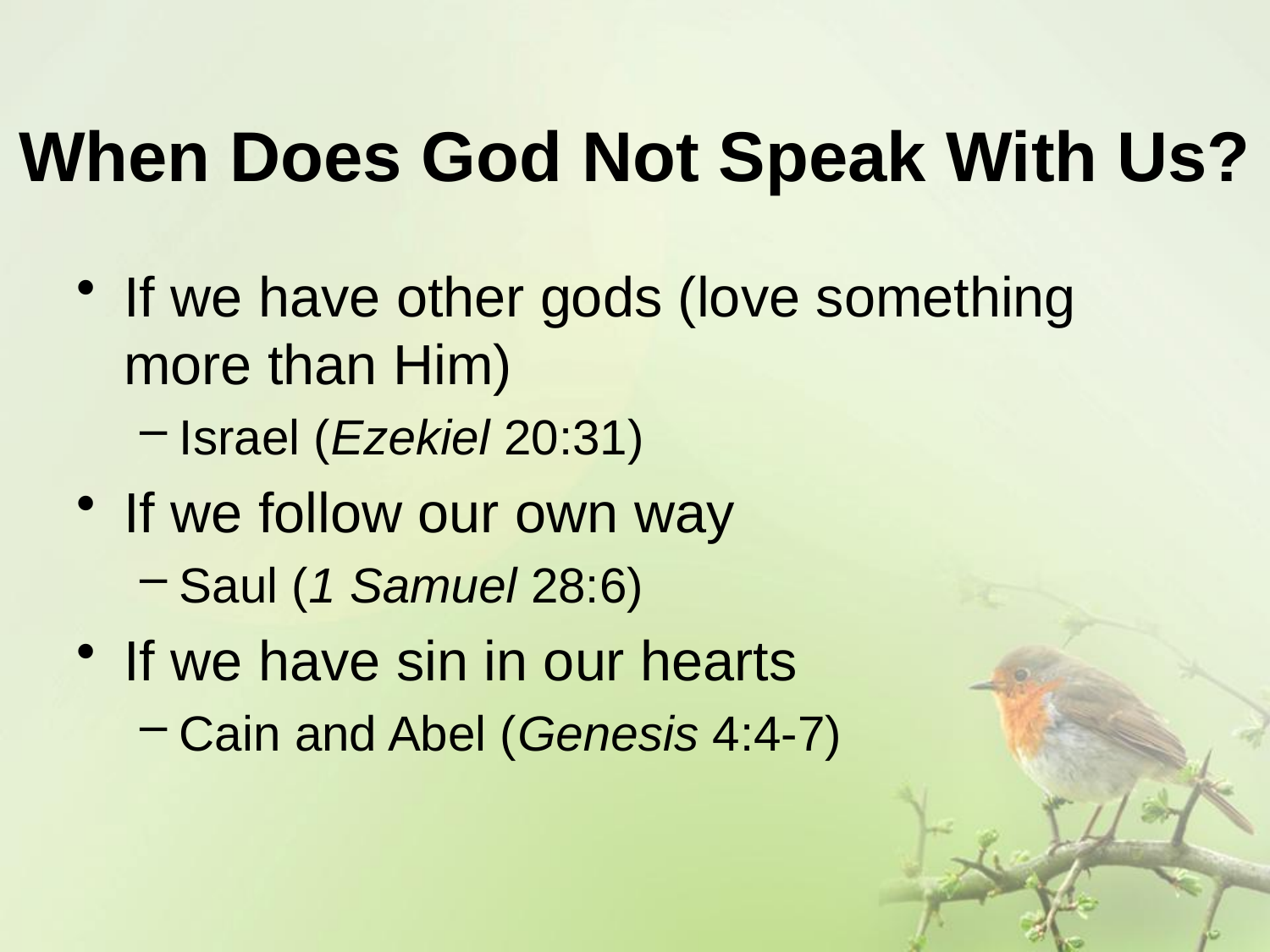

# When Does God Not Speak With Us?
If we have other gods (love something more than Him)
Israel (Ezekiel 20:31)
If we follow our own way
Saul (1 Samuel 28:6)
If we have sin in our hearts
Cain and Abel (Genesis 4:4-7)